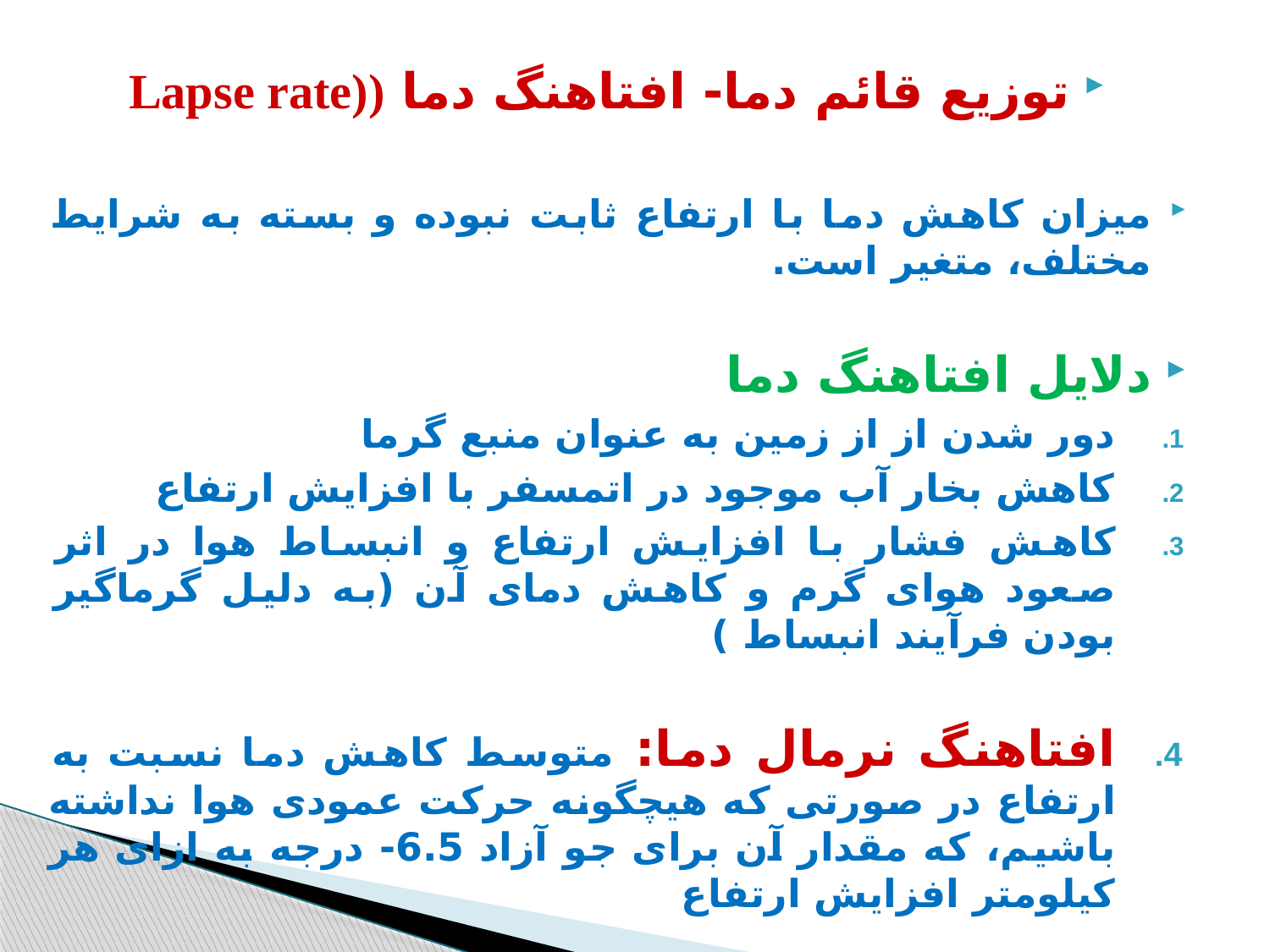

توزیع قائم دما- افتاهنگ دما ((Lapse rate

میزان كاهش دما با ارتفاع ثابت نبوده و بسته به شرایط مختلف، متغیر است.

دلایل افتاهنگ دما
دور شدن از از زمین به عنوان منبع گرما
كاهش بخار آب موجود در اتمسفر با افزایش ارتفاع
کاهش فشار با افزایش ارتفاع و انبساط هوا در اثر صعود هوای گرم و کاهش دمای آن (به دلیل گرماگیر بودن فرآیند انبساط )

افتاهنگ نرمال دما: متوسط کاهش دما نسبت به ارتفاع در صورتی که هیچگونه حرکت عمودی هوا نداشته باشیم، که مقدار آن برای جو آزاد 6.5- درجه به ازای هر کیلومتر افزایش ارتفاع